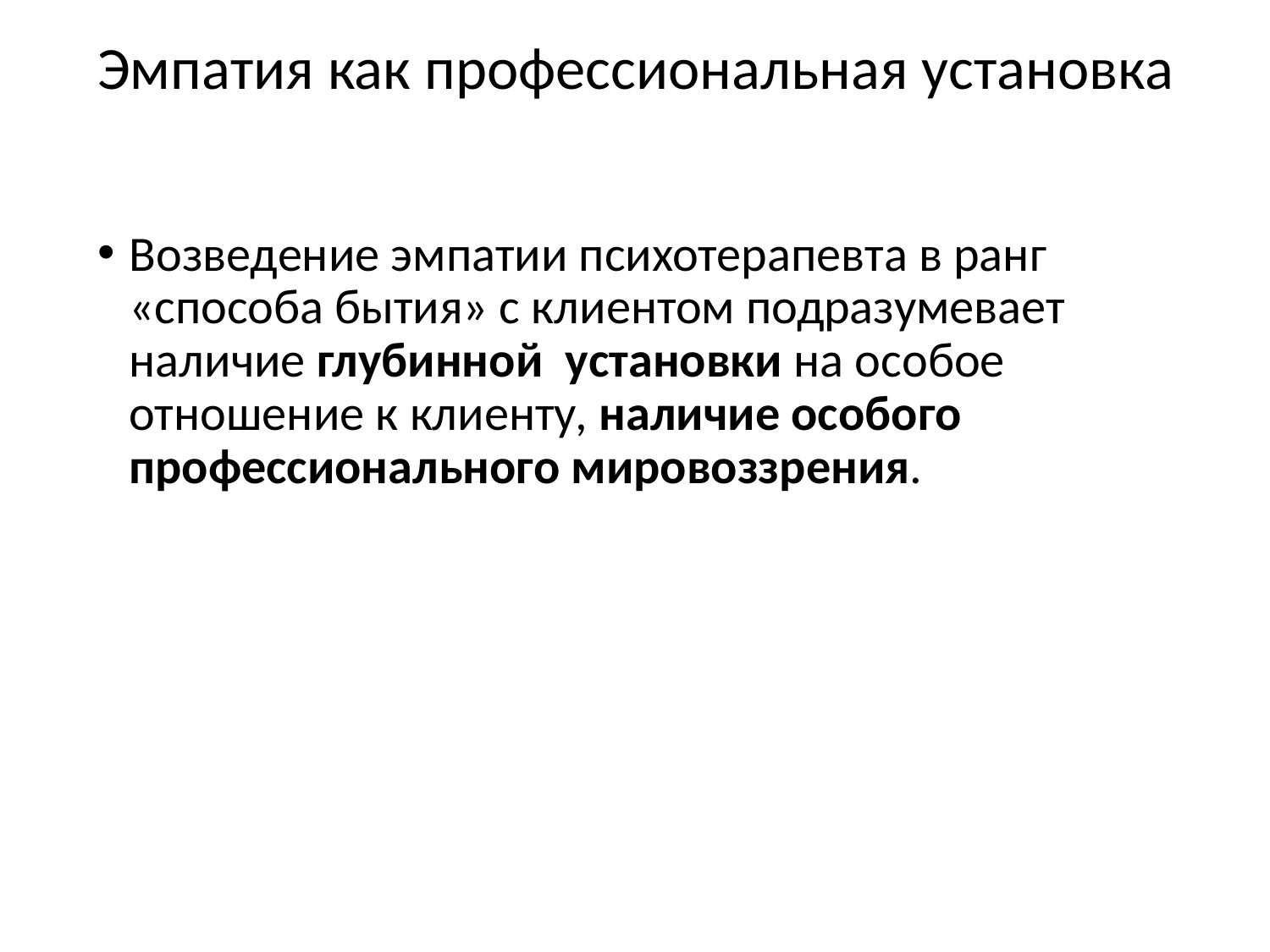

# Эмпатия как профессиональная установка
Возведение эмпатии психотерапевта в ранг «способа бытия» с клиентом подразумевает наличие глубинной  установки на особое отношение к клиенту, наличие особого профессионального мировоззрения.